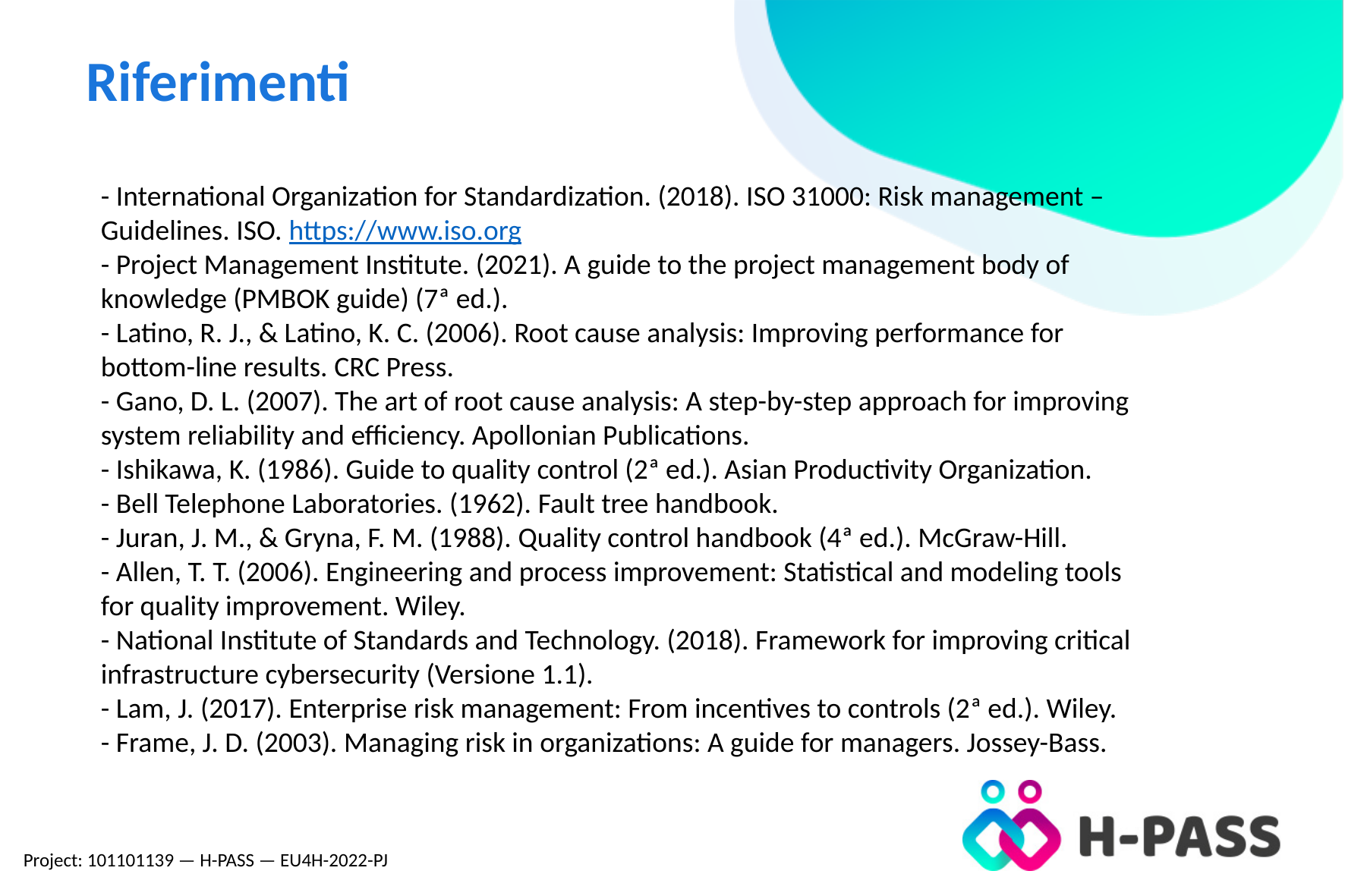

# Riferimenti
- International Organization for Standardization. (2018). ISO 31000: Risk management – Guidelines. ISO. https://www.iso.org
- Project Management Institute. (2021). A guide to the project management body of knowledge (PMBOK guide) (7ª ed.).
- Latino, R. J., & Latino, K. C. (2006). Root cause analysis: Improving performance for bottom-line results. CRC Press.
- Gano, D. L. (2007). The art of root cause analysis: A step-by-step approach for improving system reliability and efficiency. Apollonian Publications.
- Ishikawa, K. (1986). Guide to quality control (2ª ed.). Asian Productivity Organization.
- Bell Telephone Laboratories. (1962). Fault tree handbook.
- Juran, J. M., & Gryna, F. M. (1988). Quality control handbook (4ª ed.). McGraw-Hill.
- Allen, T. T. (2006). Engineering and process improvement: Statistical and modeling tools for quality improvement. Wiley.
- National Institute of Standards and Technology. (2018). Framework for improving critical infrastructure cybersecurity (Versione 1.1).
- Lam, J. (2017). Enterprise risk management: From incentives to controls (2ª ed.). Wiley.
- Frame, J. D. (2003). Managing risk in organizations: A guide for managers. Jossey-Bass.

Project: 101101139 — H-PASS — EU4H-2022-PJ